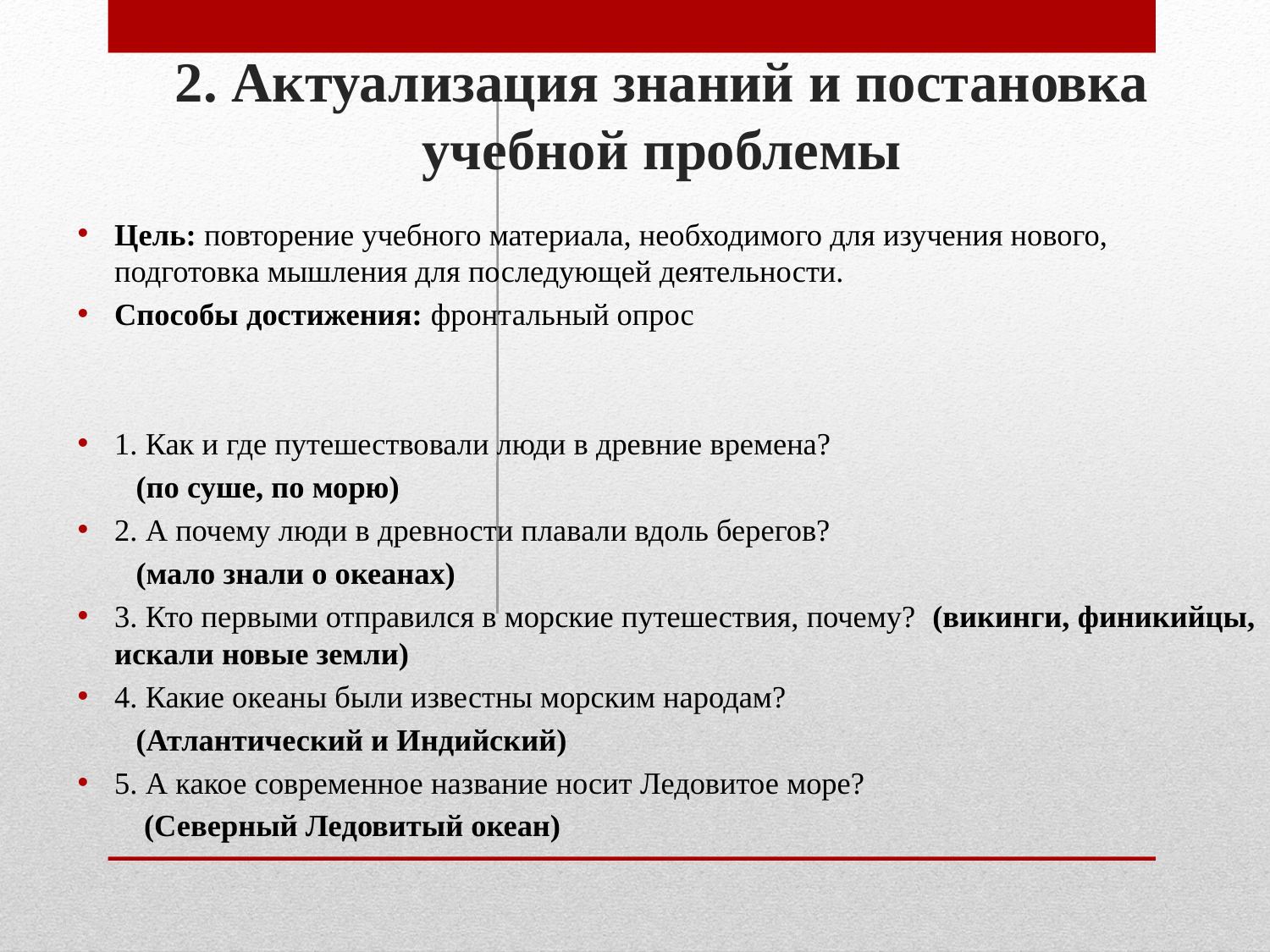

# 2. Актуализация знаний и постановка учебной проблемы
Цель: повторение учебного материала, необходимого для изучения нового, подготовка мышления для последующей деятельности.
Способы достижения: фронтальный опрос

1. Как и где путешествовали люди в древние времена?
	(по суше, по морю)
2. А почему люди в древности плавали вдоль берегов?
	(мало знали о океанах)
3. Кто первыми отправился в морские путешествия, почему? 	(викинги, финикийцы, искали новые земли)
4. Какие океаны были известны морским народам?
	(Атлантический и Индийский)
5. А какое современное название носит Ледовитое море?
	 (Северный Ледовитый океан)